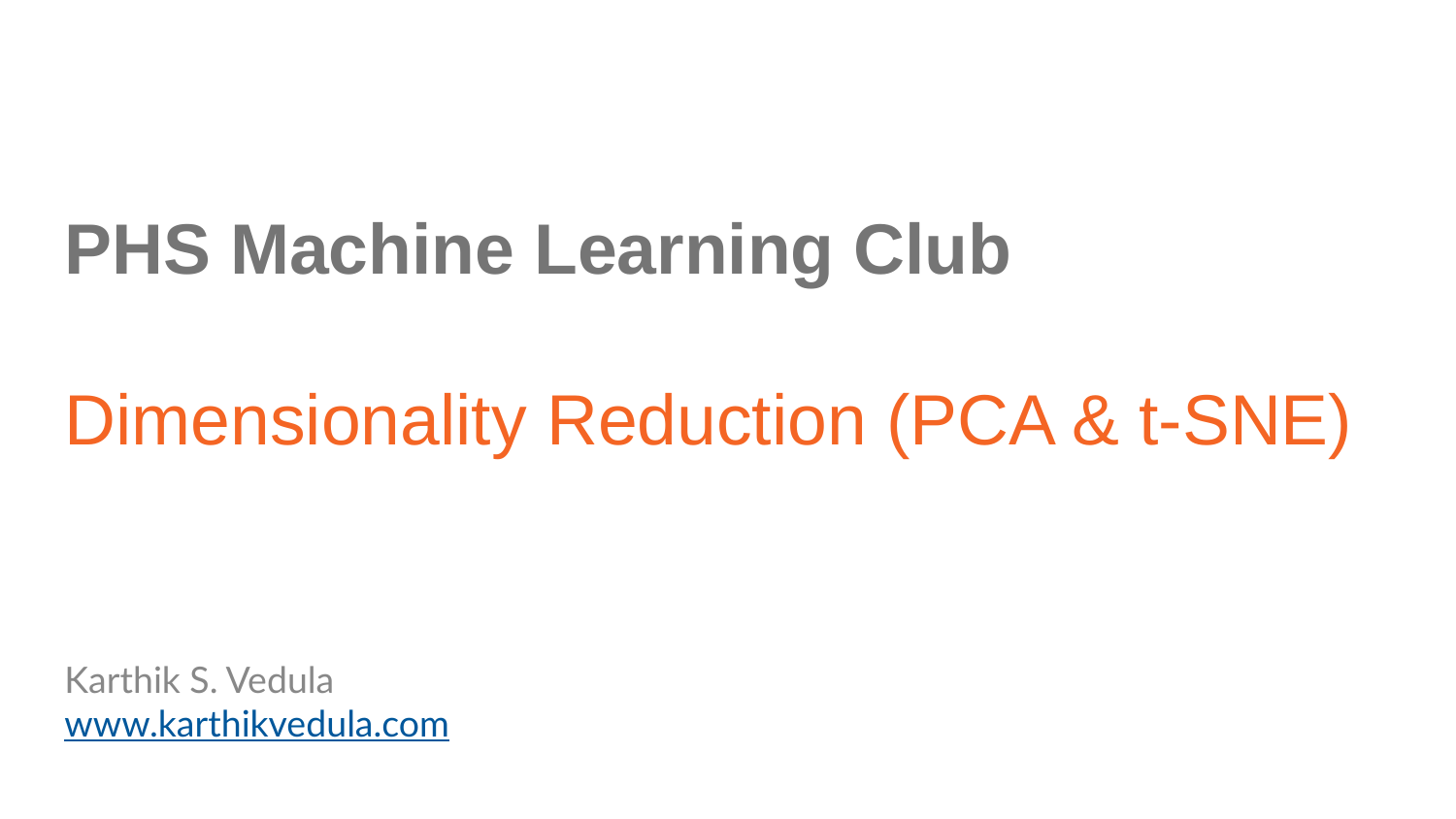

# PHS Machine Learning Club

Dimensionality Reduction (PCA & t-SNE)
Karthik S. Vedula
www.karthikvedula.com